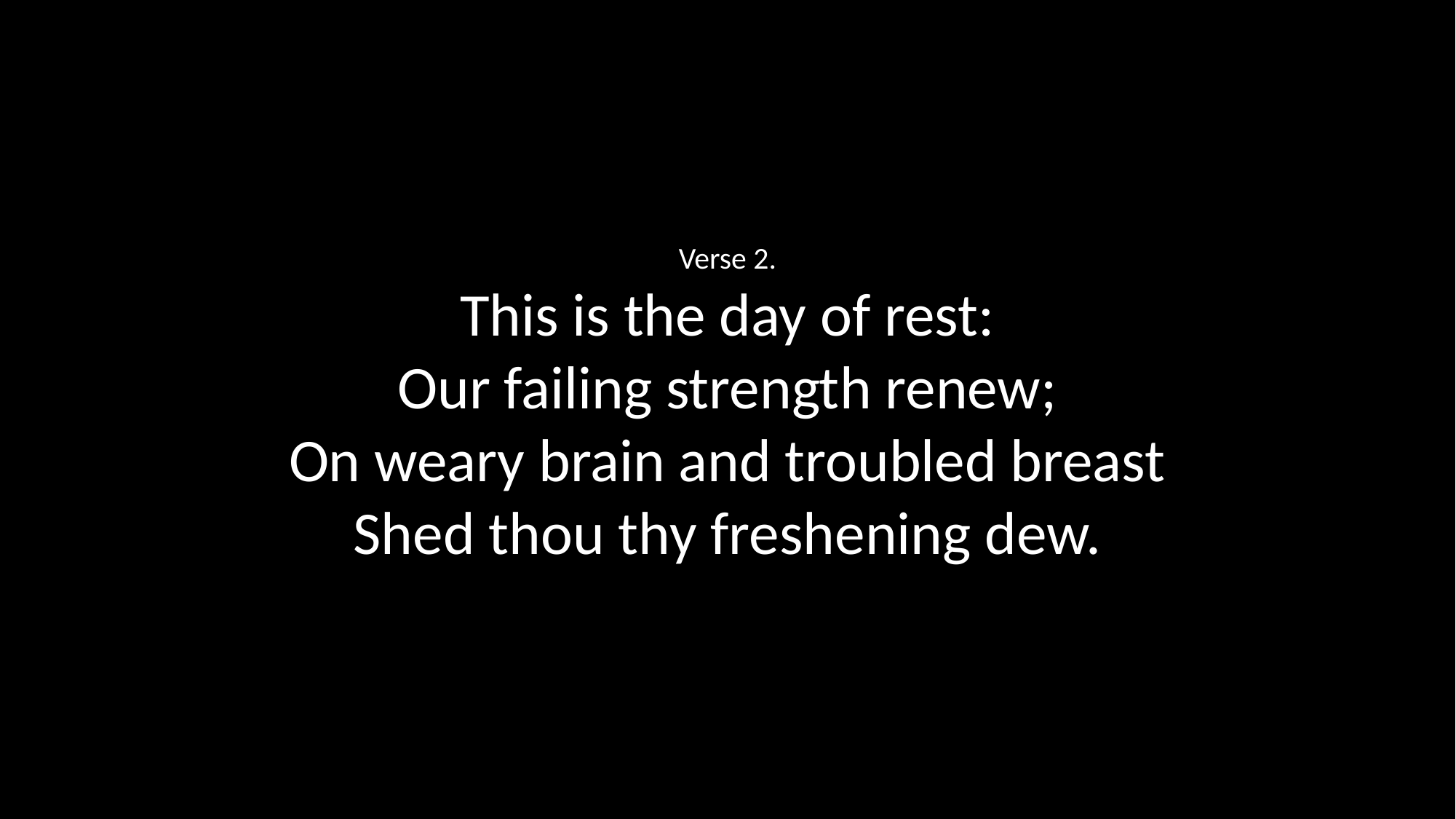

Verse 2.
This is the day of rest:
Our failing strength renew;
On weary brain and troubled breast
Shed thou thy freshening dew.